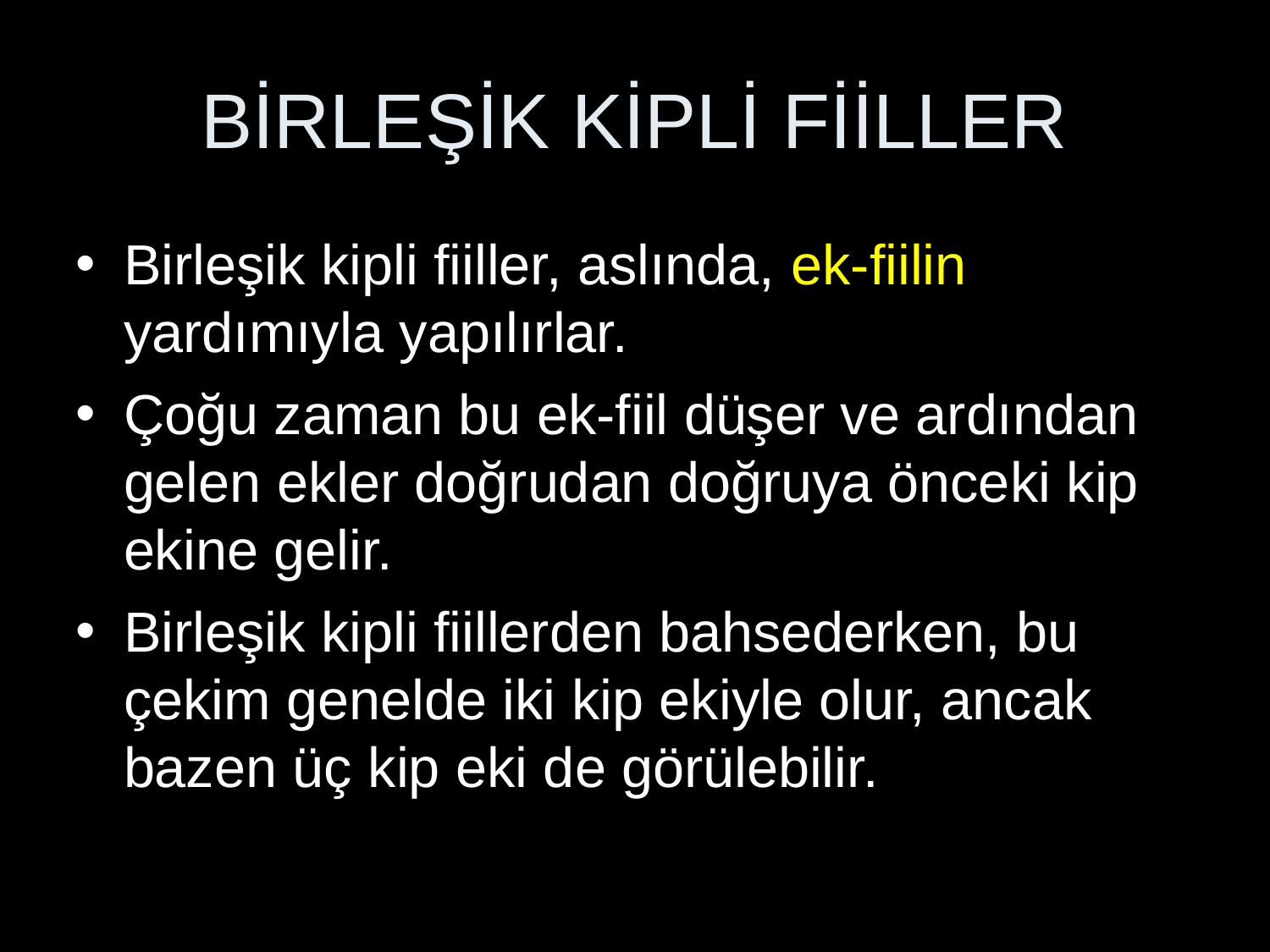

# BİRLEŞİK KİPLİ FİİLLER
Birleşik kipli fiiller, aslında, ek-fiilin yardımıyla yapılırlar.
Çoğu zaman bu ek-fiil düşer ve ardından gelen ekler doğrudan doğruya önceki kip ekine gelir.
Birleşik kipli fiillerden bahsederken, bu çekim genelde iki kip ekiyle olur, ancak bazen üç kip eki de görülebilir.